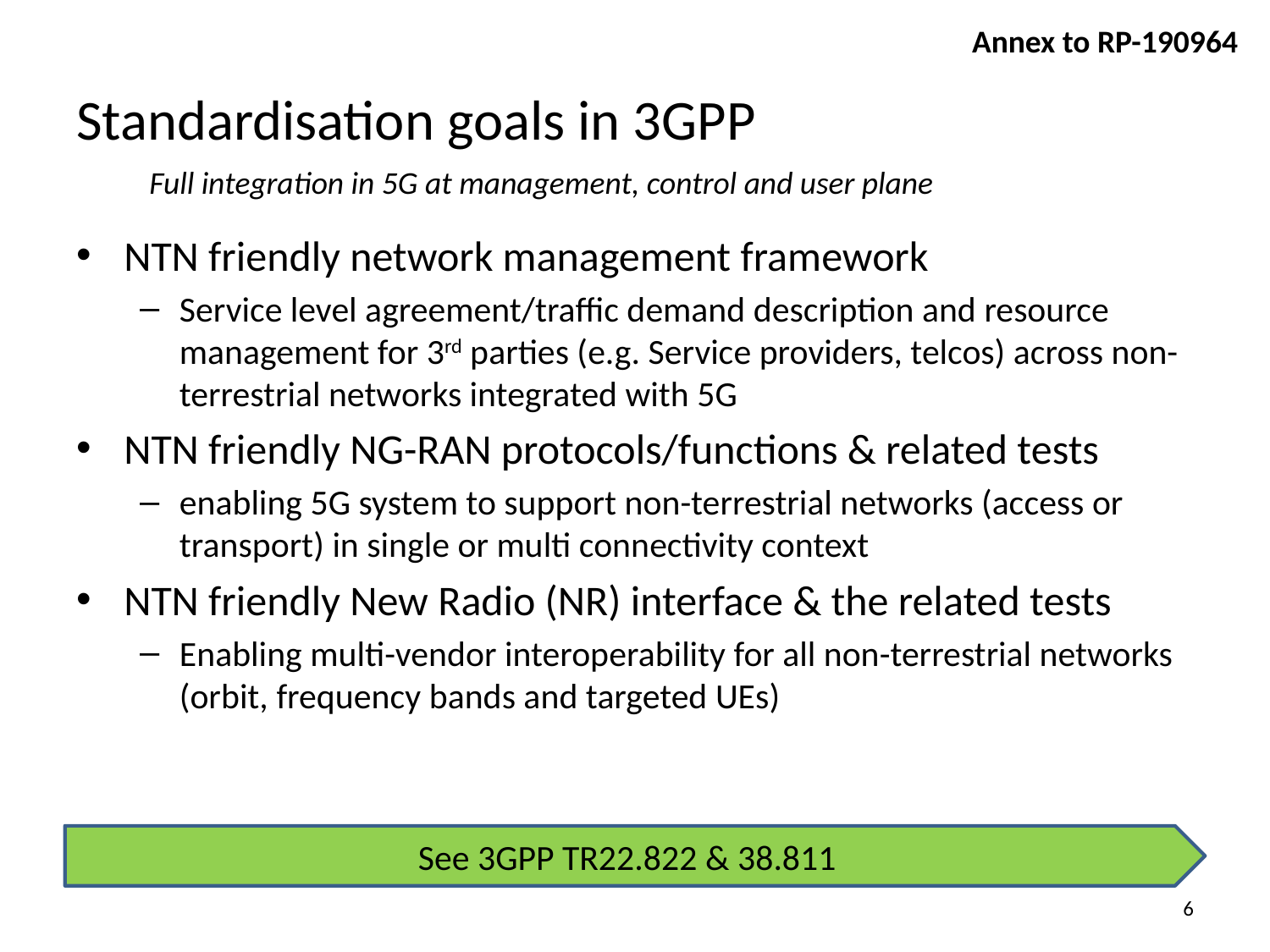

# Standardisation goals in 3GPP
Full integration in 5G at management, control and user plane
NTN friendly network management framework
Service level agreement/traffic demand description and resource management for 3rd parties (e.g. Service providers, telcos) across non-terrestrial networks integrated with 5G
NTN friendly NG-RAN protocols/functions & related tests
enabling 5G system to support non-terrestrial networks (access or transport) in single or multi connectivity context
NTN friendly New Radio (NR) interface & the related tests
Enabling multi-vendor interoperability for all non-terrestrial networks (orbit, frequency bands and targeted UEs)
See 3GPP TR22.822 & 38.811
6